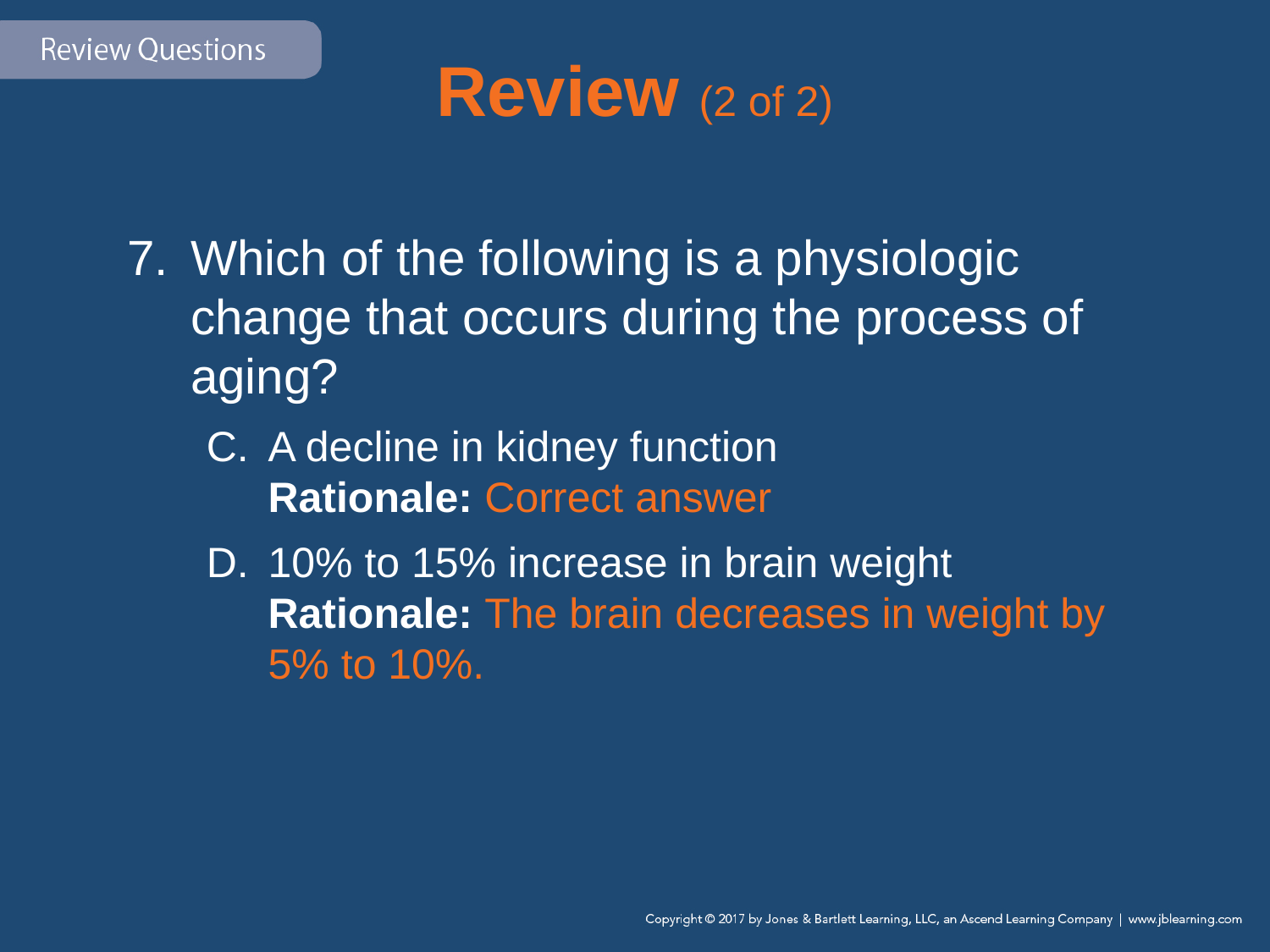

# Review (2 of 2)
Which of the following is a physiologic change that occurs during the process of aging?
A decline in kidney function
Rationale: Correct answer
10% to 15% increase in brain weight
Rationale: The brain decreases in weight by 5% to 10%.